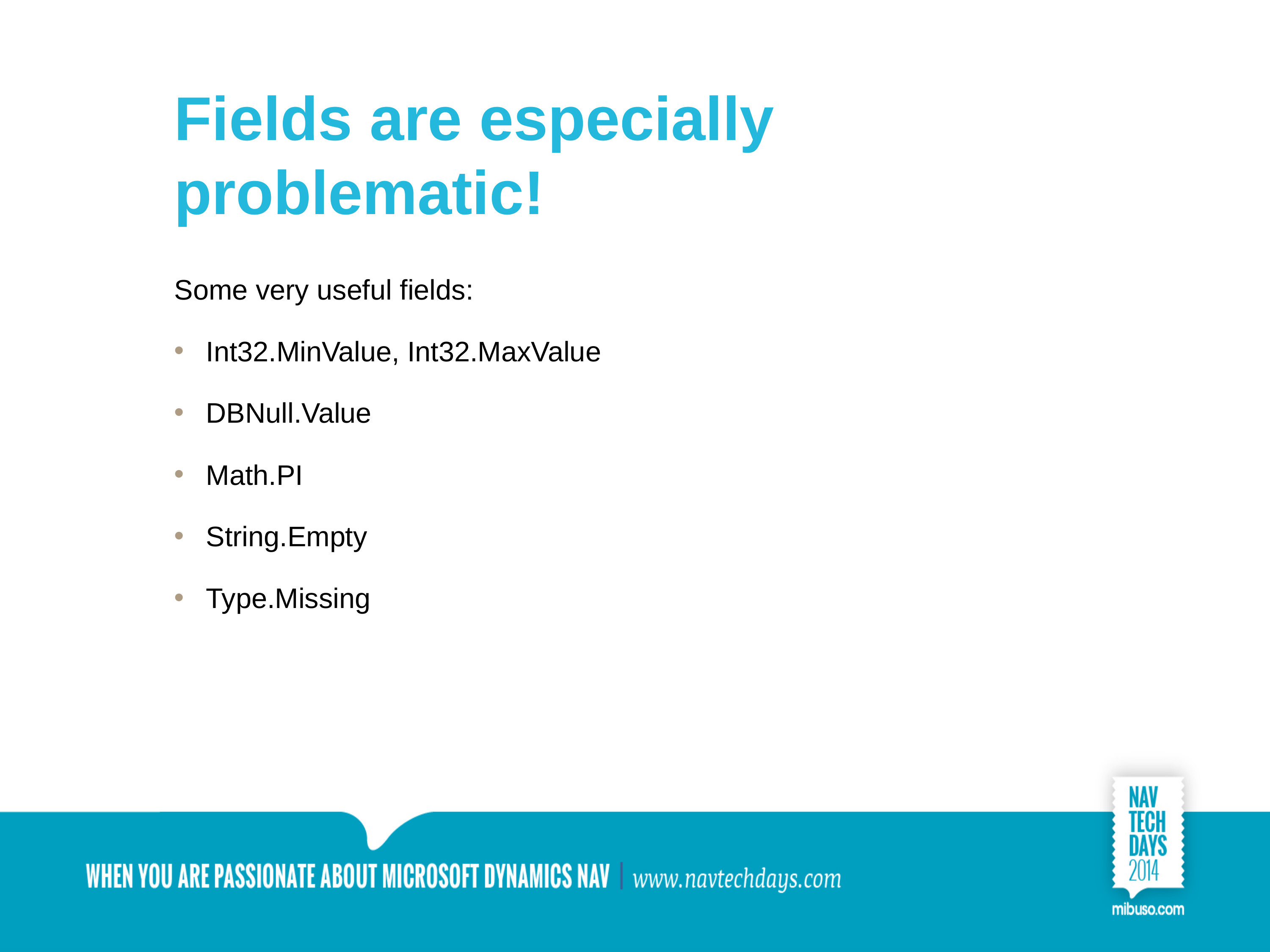

# Fields are especially problematic!
Some very useful fields:
Int32.MinValue, Int32.MaxValue
DBNull.Value
Math.PI
String.Empty
Type.Missing